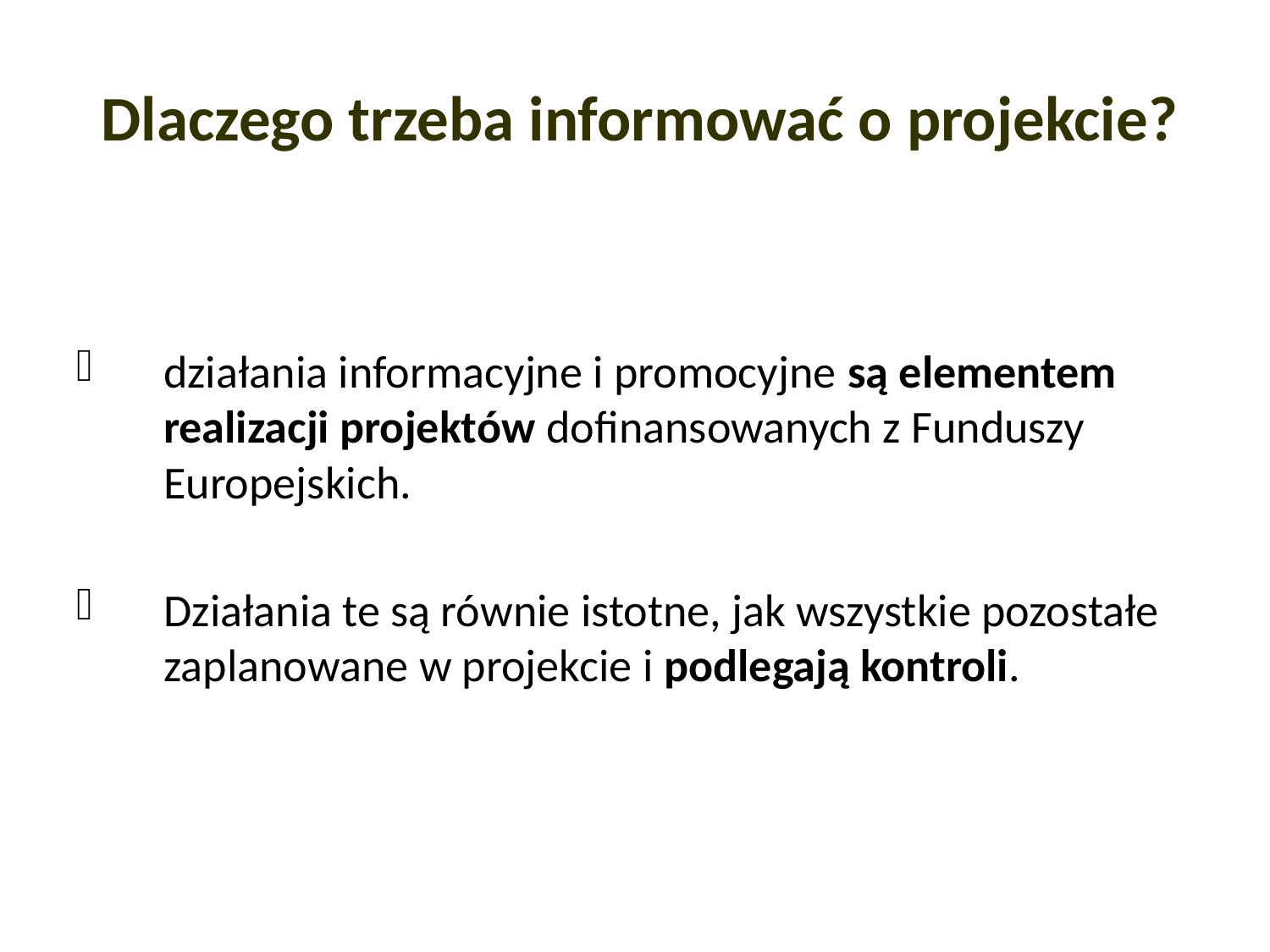

# Dlaczego trzeba informować o projekcie?
działania informacyjne i promocyjne są elementem realizacji projektów dofinansowanych z Funduszy Europejskich.

Działania te są równie istotne, jak wszystkie pozostałe zaplanowane w projekcie i podlegają kontroli.